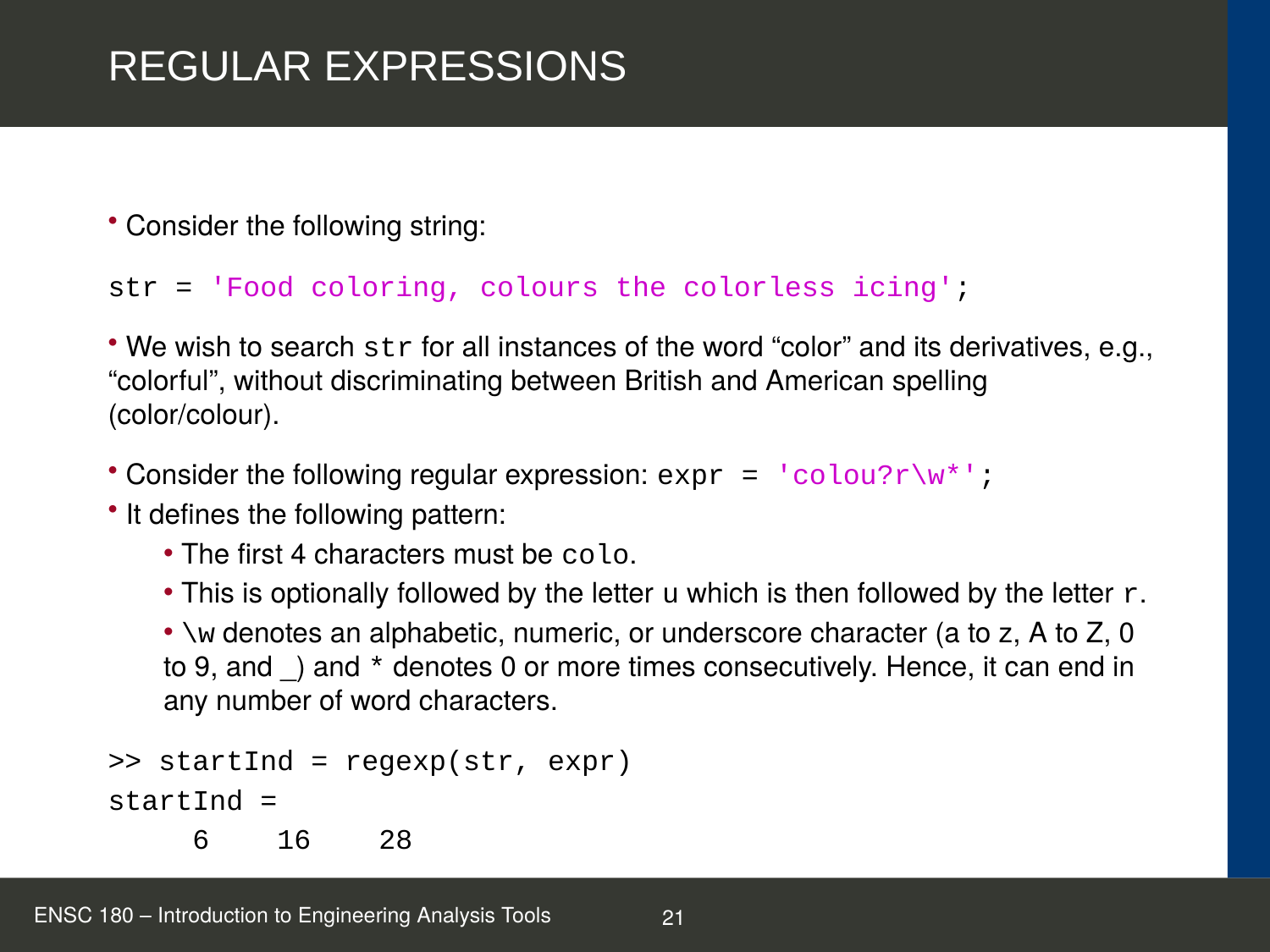

# REGULAR EXPRESSIONS
 Consider the following string:
str = 'Food coloring, colours the colorless icing';
 We wish to search str for all instances of the word “color” and its derivatives, e.g., “colorful”, without discriminating between British and American spelling (color/colour).
 Consider the following regular expression: expr = 'colou?r\w*';
 It defines the following pattern:
 The first 4 characters must be colo.
 This is optionally followed by the letter u which is then followed by the letter r.
 \w denotes an alphabetic, numeric, or underscore character (a to z, A to Z, 0 to 9, and _) and * denotes 0 or more times consecutively. Hence, it can end in any number of word characters.
>> startInd = regexp(str, expr)
startInd =
     6    16    28
ENSC 180 – Introduction to Engineering Analysis Tools